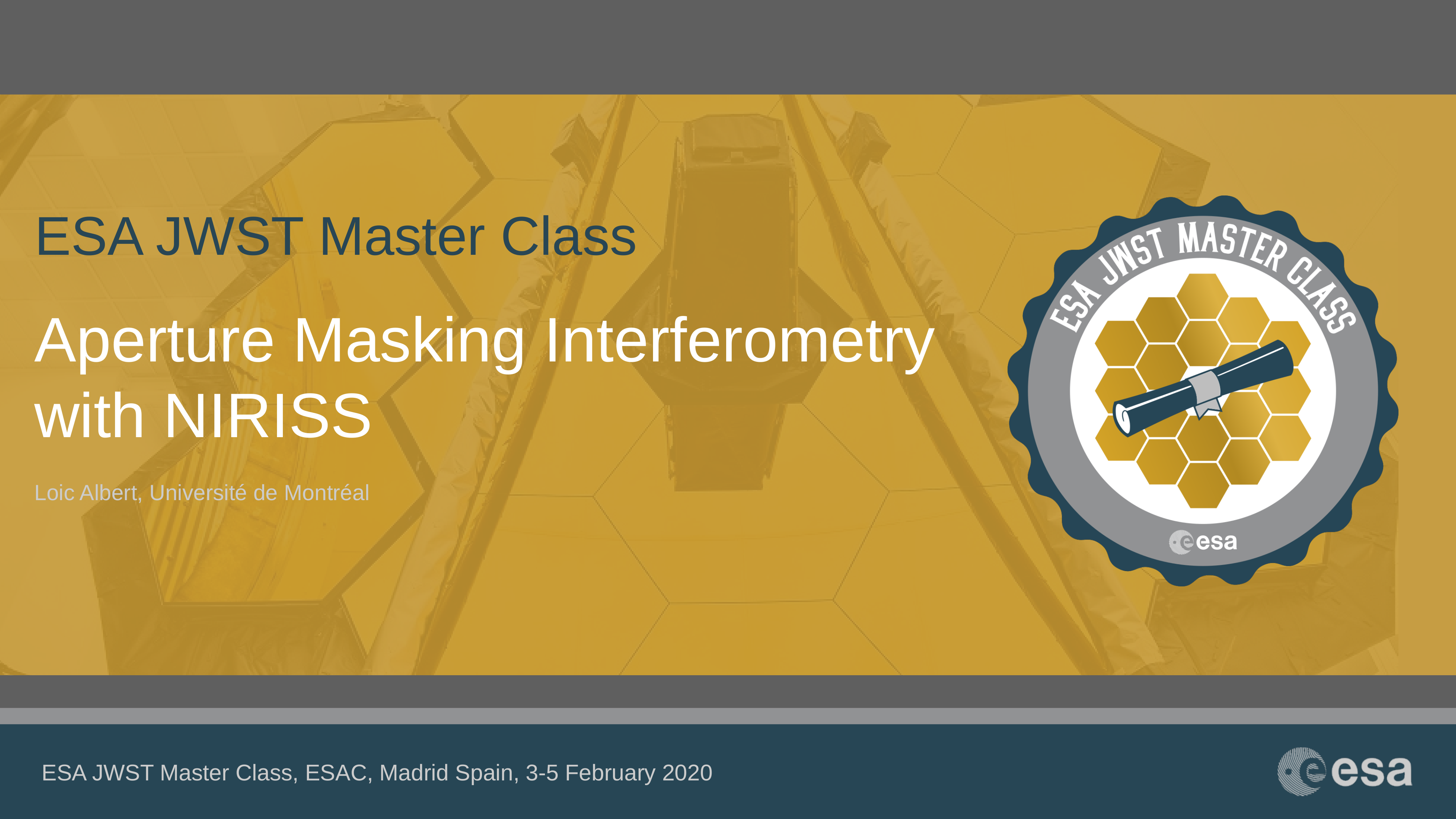

# Aperture Masking Interferometry with NIRISS
Loic Albert, Université de Montréal